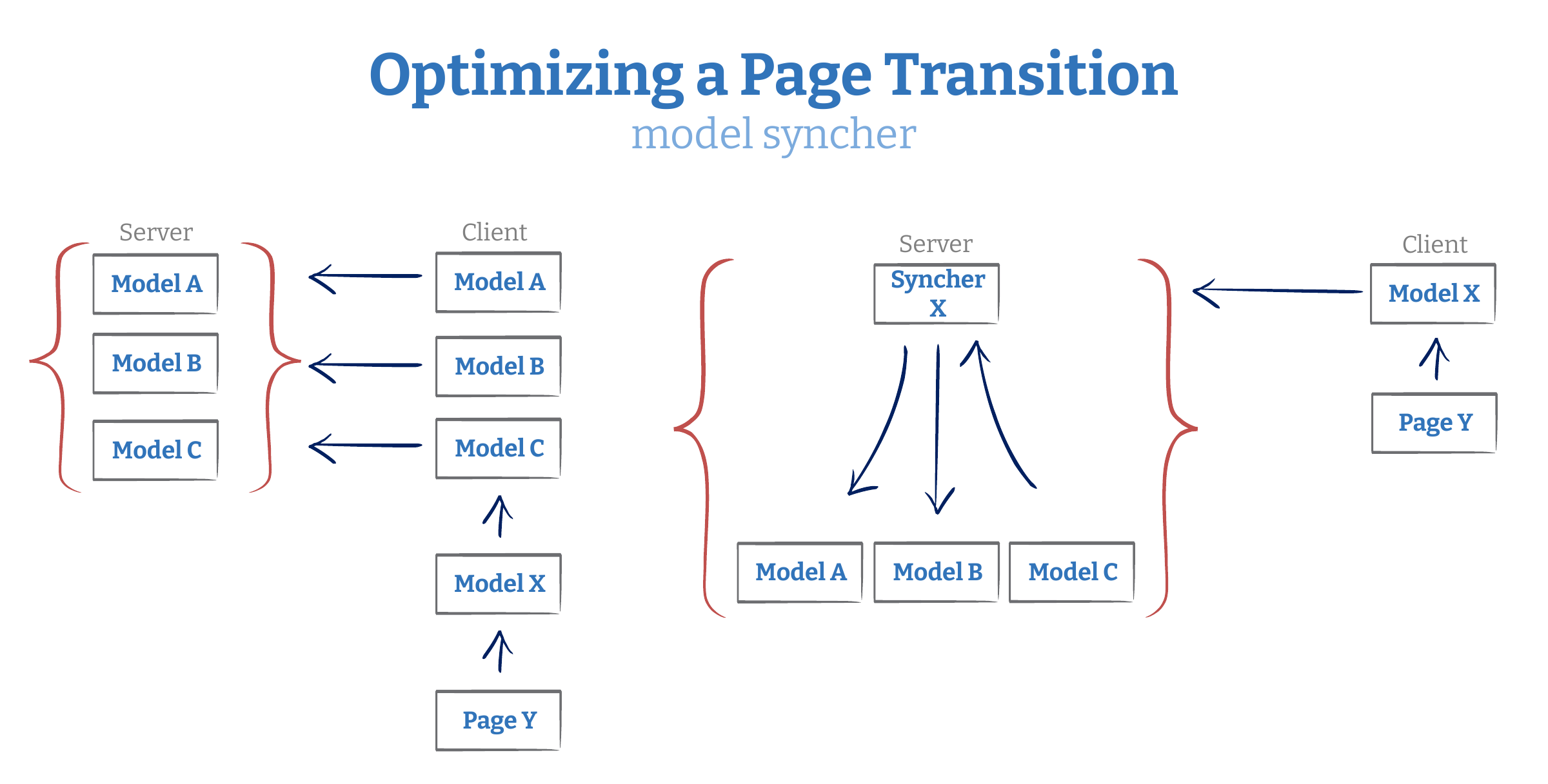

# Optimizing a Page Transition model syncher
Server
Client
Server
Client

Model X
Syncher X

Page Y
Model B
Model C
Model A

Model A
Model A

Model B
Model B

Model C
Model C

Model X

Page Y